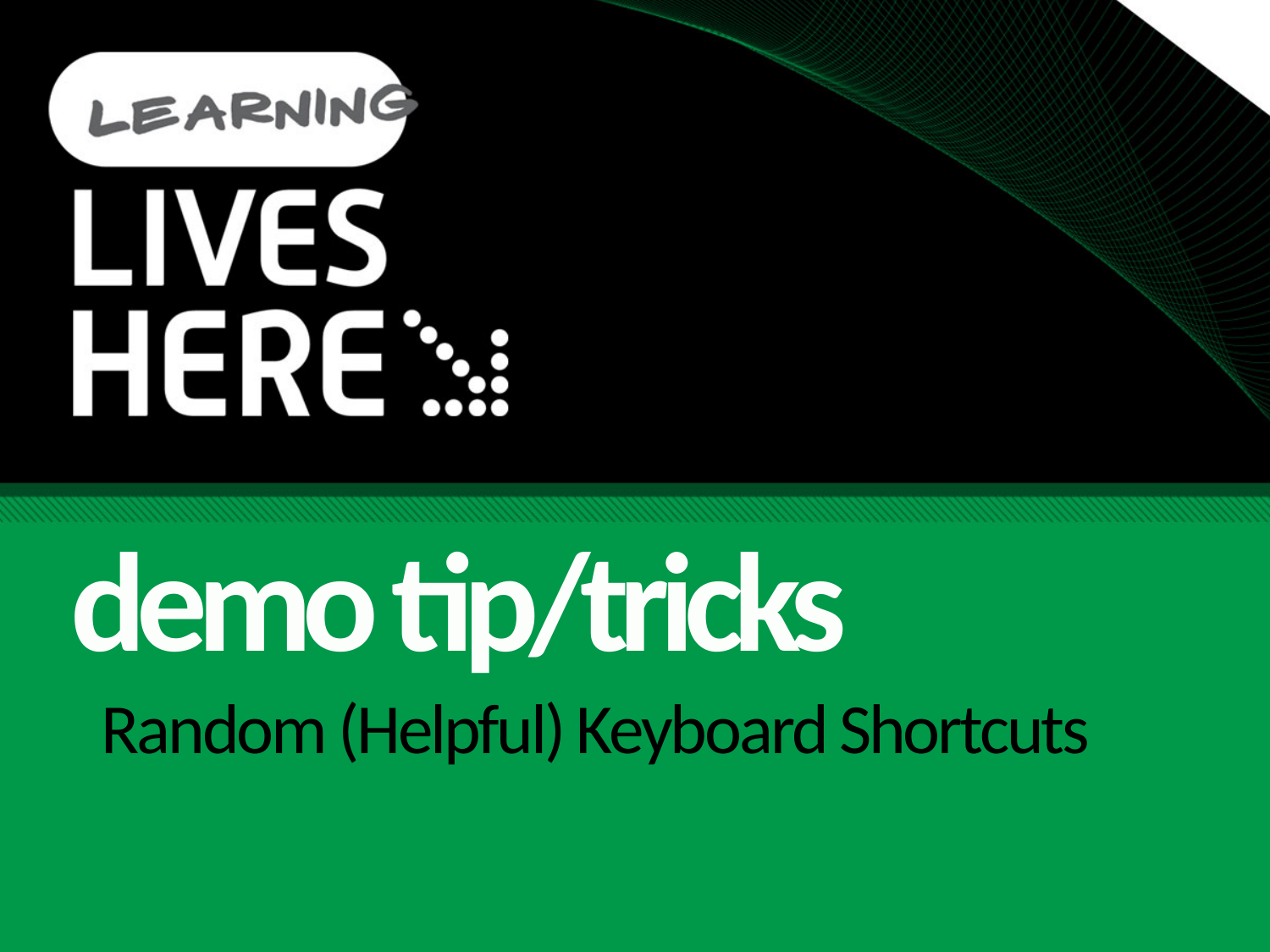

demo tip/tricks
# Random (Helpful) Keyboard Shortcuts